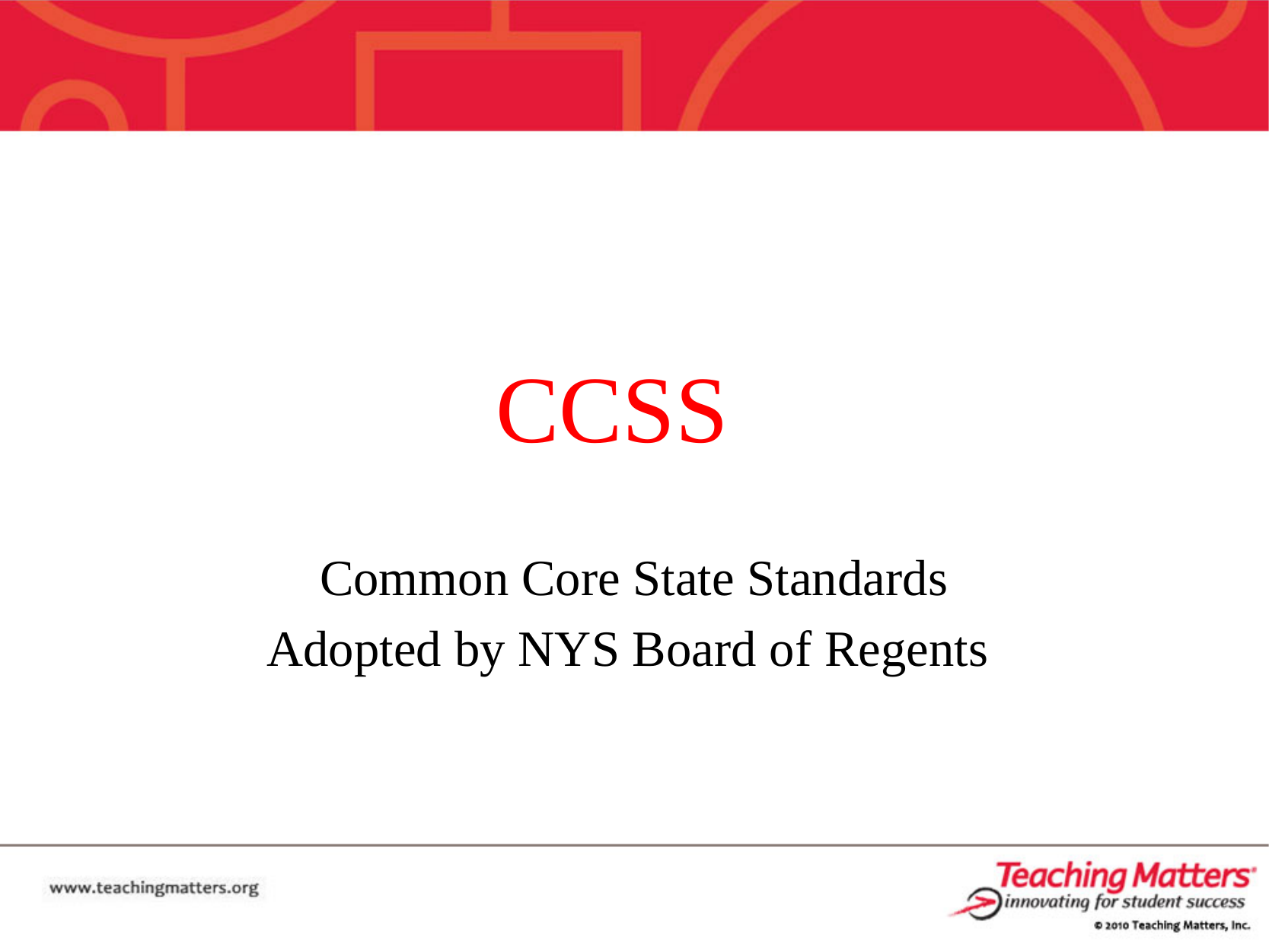

# CCSS
Common Core State Standards
Adopted by NYS Board of Regents